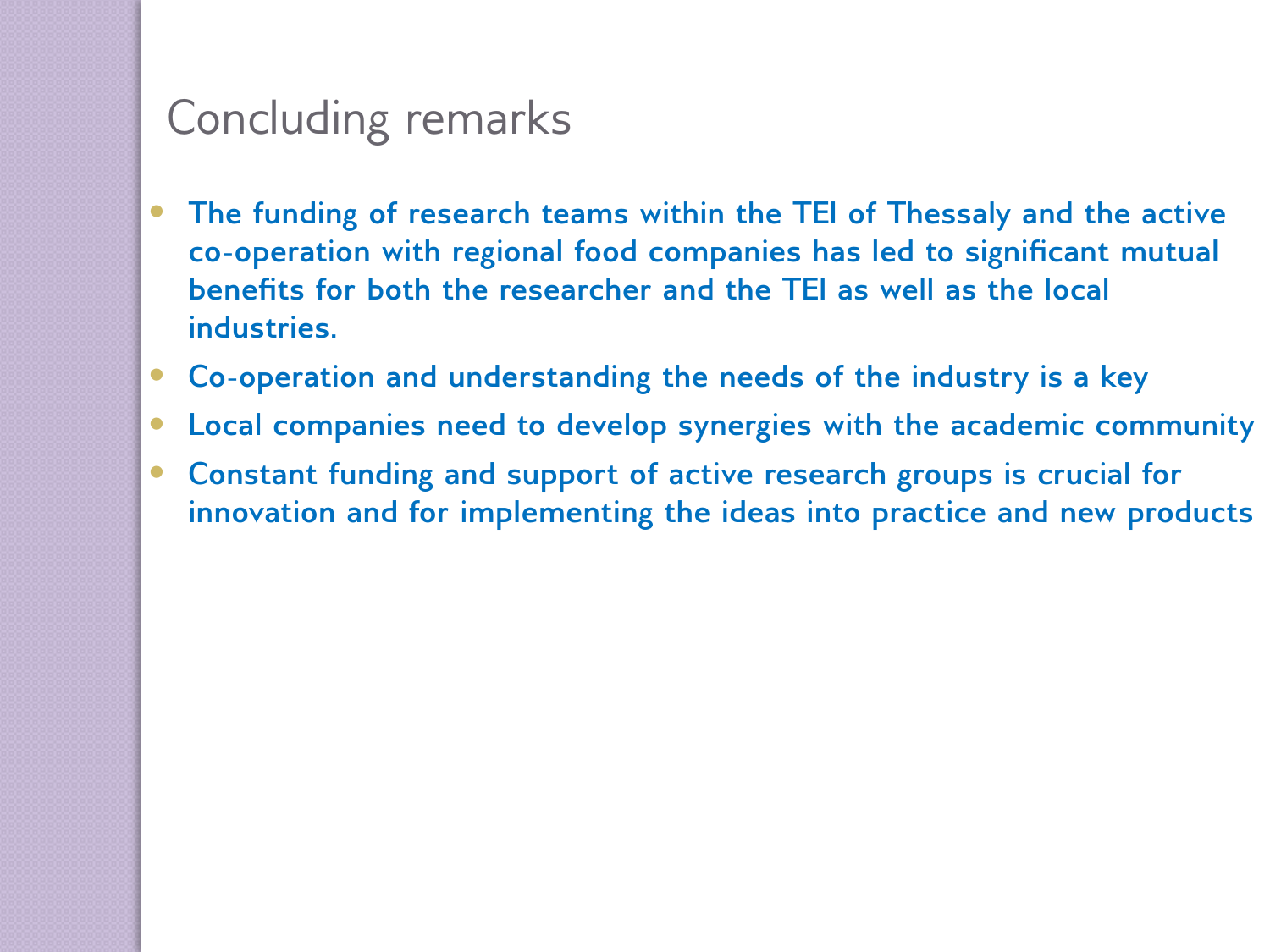

Concluding remarks
The funding of research teams within the TEI of Thessaly and the active co-operation with regional food companies has led to significant mutual benefits for both the researcher and the TEI as well as the local industries.
Co-operation and understanding the needs of the industry is a key
Local companies need to develop synergies with the academic community
Constant funding and support of active research groups is crucial for innovation and for implementing the ideas into practice and new products